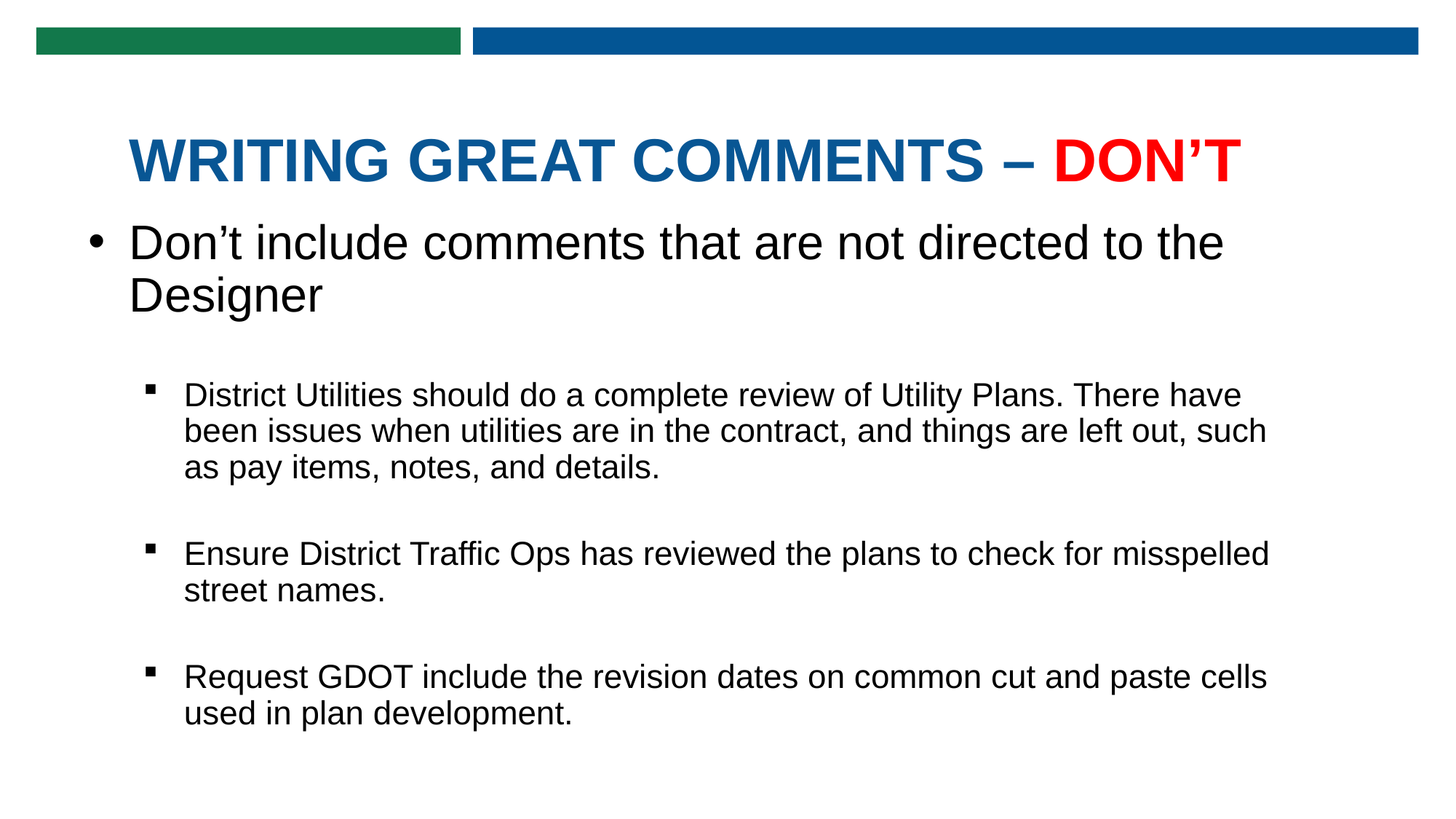

# WRITING GREAT COMMENTS – DON’T
Don’t include comments that are not directed to the Designer

District Utilities should do a complete review of Utility Plans. There have been issues when utilities are in the contract, and things are left out, such as pay items, notes, and details.

Ensure District Traffic Ops has reviewed the plans to check for misspelled street names.

Request GDOT include the revision dates on common cut and paste cells used in plan development.